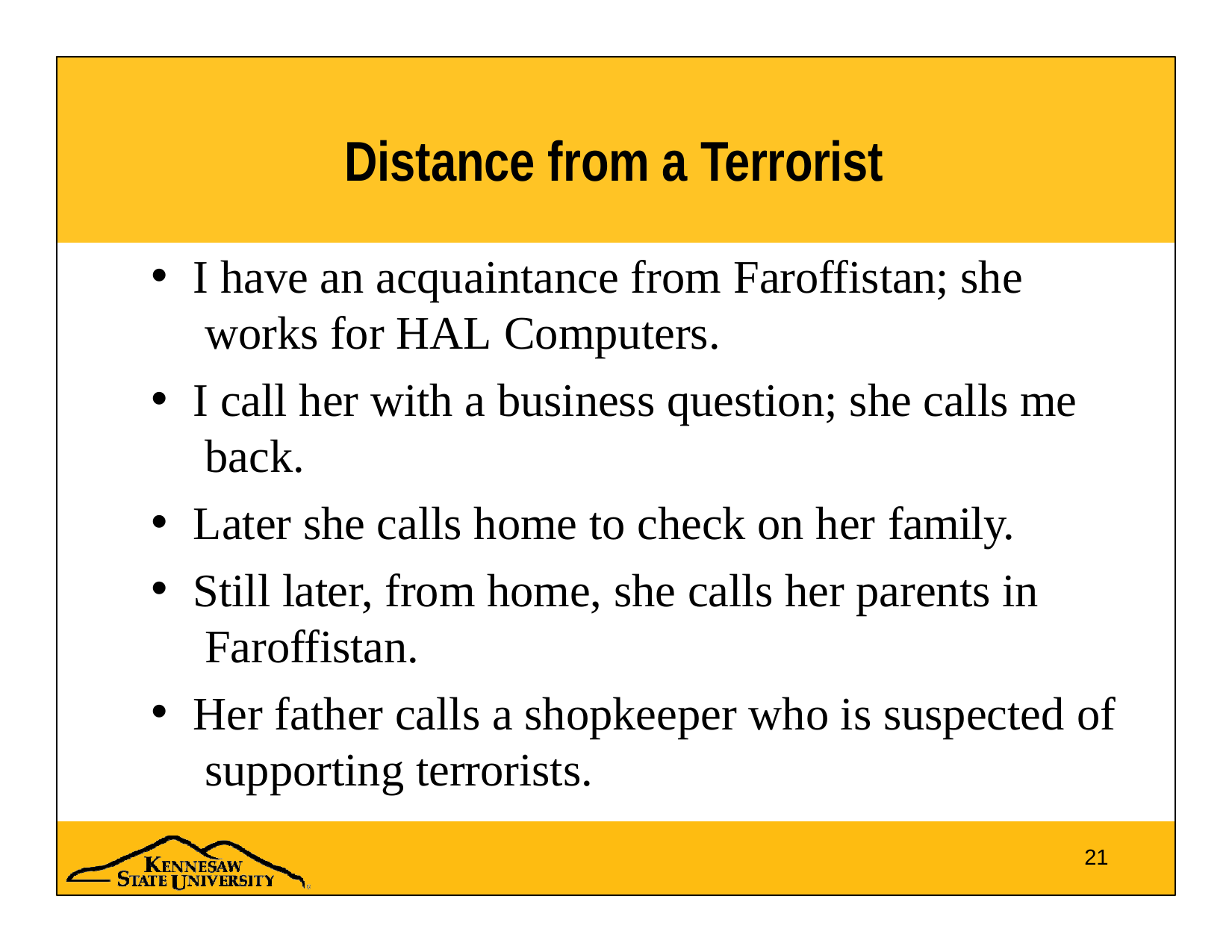

# Distance from a Terrorist
I have an acquaintance from Faroffistan; she  works for HAL Computers.
I call her with a business question; she calls me  back.
Later she calls home to check on her family.
Still later, from home, she calls her parents in  Faroffistan.
Her father calls a shopkeeper who is suspected of  supporting terrorists.

21